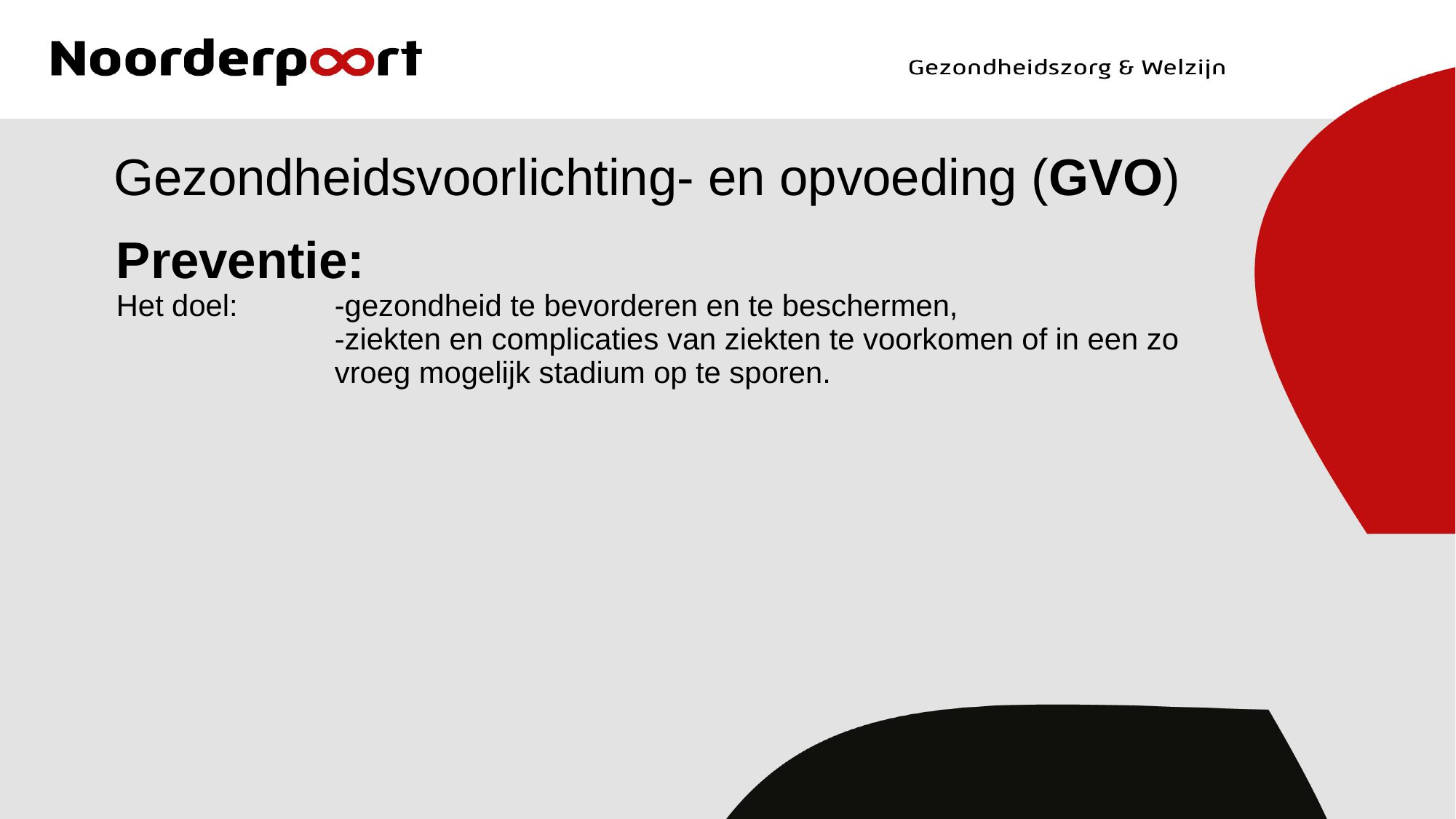

# Gezondheidsvoorlichting- en opvoeding (GVO)
Preventie:
Het doel:  	-gezondheid te bevorderen en te beschermen,
		-ziekten en complicaties van ziekten te voorkomen of in een zo 			vroeg mogelijk stadium op te sporen.